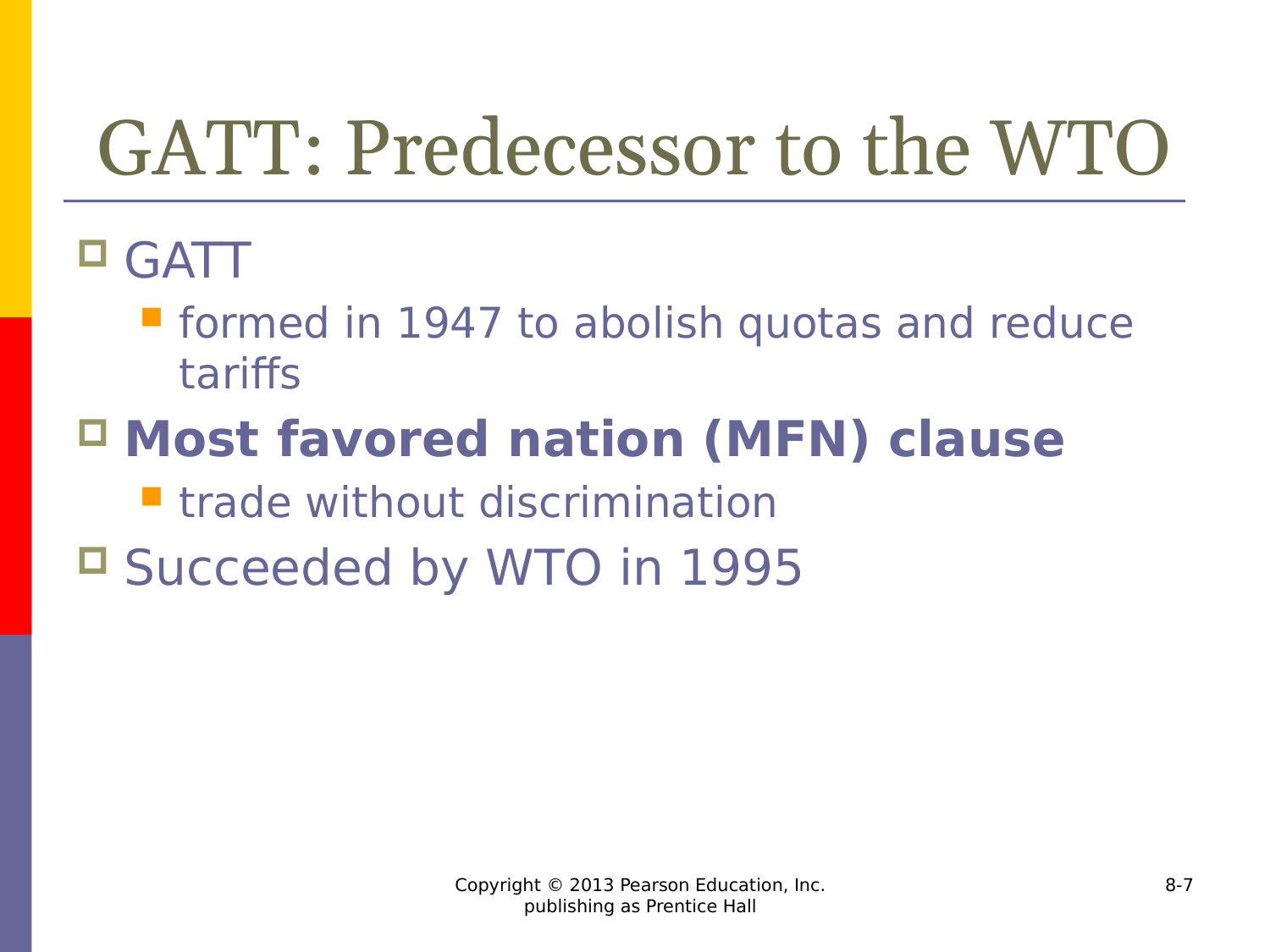

# GATT: Predecessor to the WTO
GATT
formed in 1947 to abolish quotas and reduce tariffs
Most favored nation (MFN) clause
trade without discrimination
Succeeded by WTO in 1995

Copyright © 2013 Pearson Education, Inc. publishing as Prentice Hall
8-7